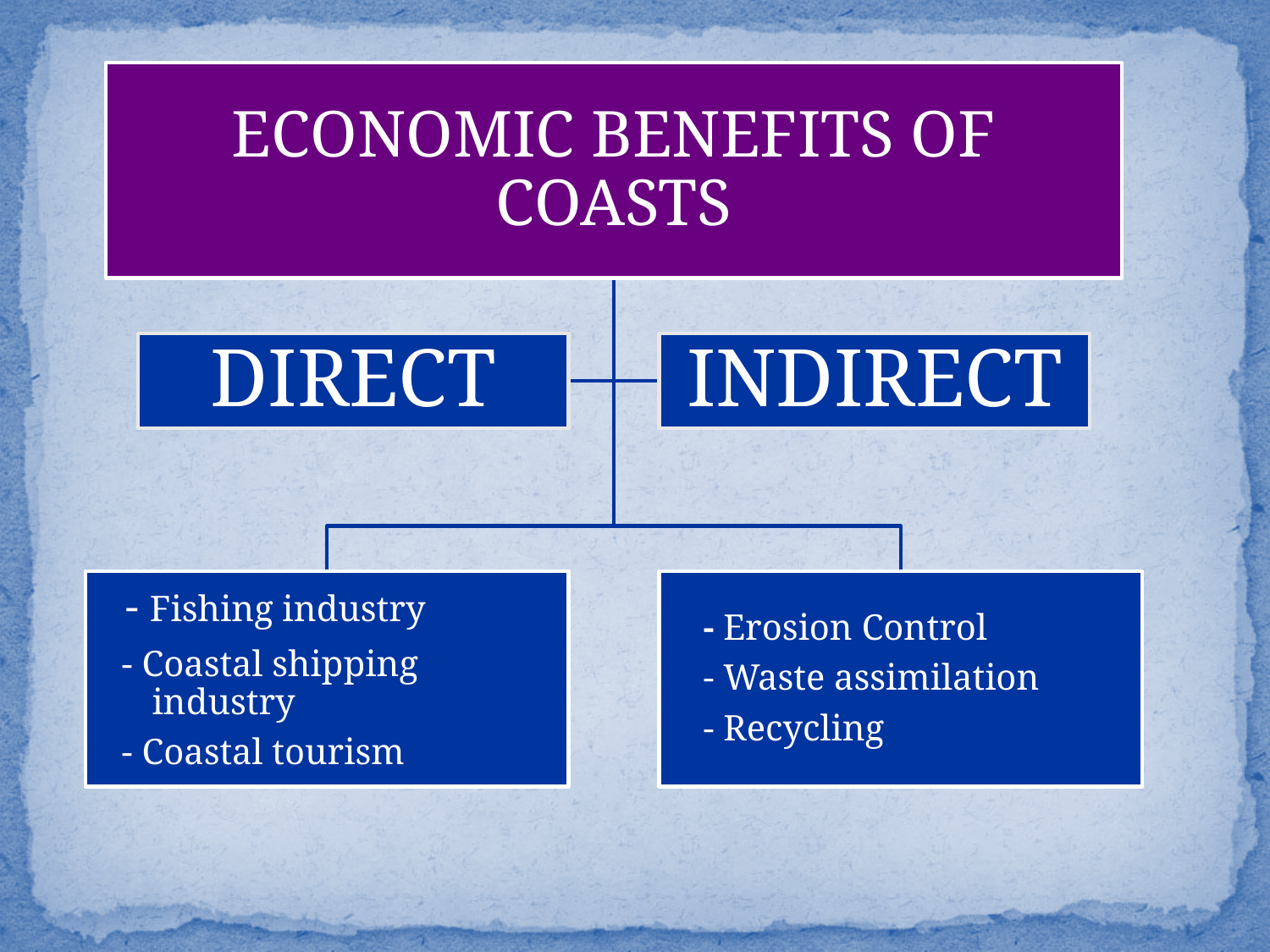

ECONOMIC BENEFITS OF COASTS
  - Fishing industry
  - Coastal shipping industry
  - Coastal tourism
  - Erosion Control
  - Waste assimilation
  - Recycling
DIRECT
INDIRECT